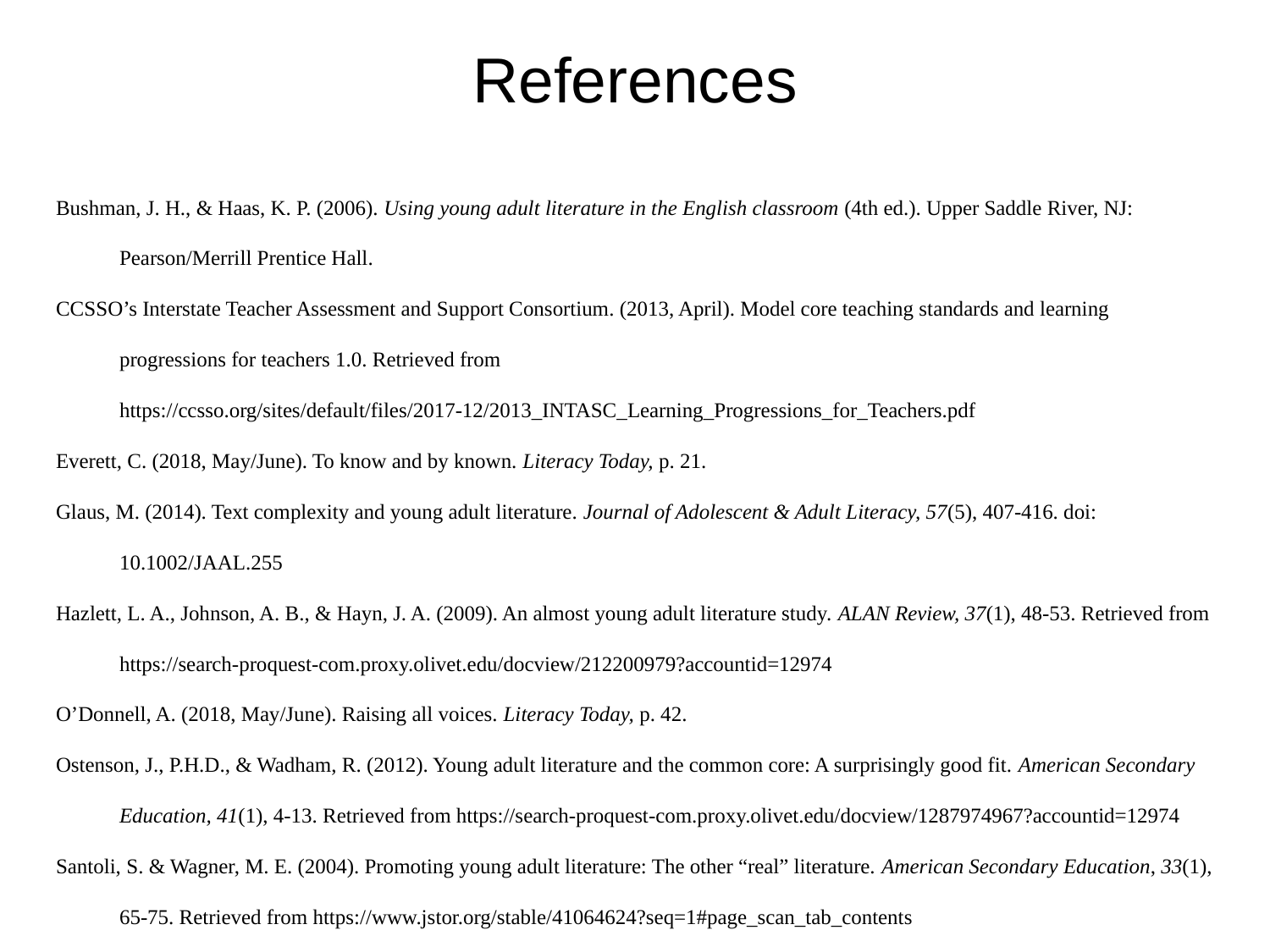

# References
Bushman, J. H., & Haas, K. P. (2006). Using young adult literature in the English classroom (4th ed.). Upper Saddle River, NJ:
Pearson/Merrill Prentice Hall.
CCSSO’s Interstate Teacher Assessment and Support Consortium. (2013, April). Model core teaching standards and learning
progressions for teachers 1.0. Retrieved from
https://ccsso.org/sites/default/files/2017-12/2013_INTASC_Learning_Progressions_for_Teachers.pdf
Everett, C. (2018, May/June). To know and by known. Literacy Today, p. 21.
Glaus, M. (2014). Text complexity and young adult literature. Journal of Adolescent & Adult Literacy, 57(5), 407-416. doi: 10.1002/JAAL.255
Hazlett, L. A., Johnson, A. B., & Hayn, J. A. (2009). An almost young adult literature study. ALAN Review, 37(1), 48-53. Retrieved from https://search-proquest-com.proxy.olivet.edu/docview/212200979?accountid=12974
O’Donnell, A. (2018, May/June). Raising all voices. Literacy Today, p. 42.
Ostenson, J., P.H.D., & Wadham, R. (2012). Young adult literature and the common core: A surprisingly good fit. American Secondary Education, 41(1), 4-13. Retrieved from https://search-proquest-com.proxy.olivet.edu/docview/1287974967?accountid=12974
Santoli, S. & Wagner, M. E. (2004). Promoting young adult literature: The other “real” literature. American Secondary Education, 33(1), 65-75. Retrieved from https://www.jstor.org/stable/41064624?seq=1#page_scan_tab_contents